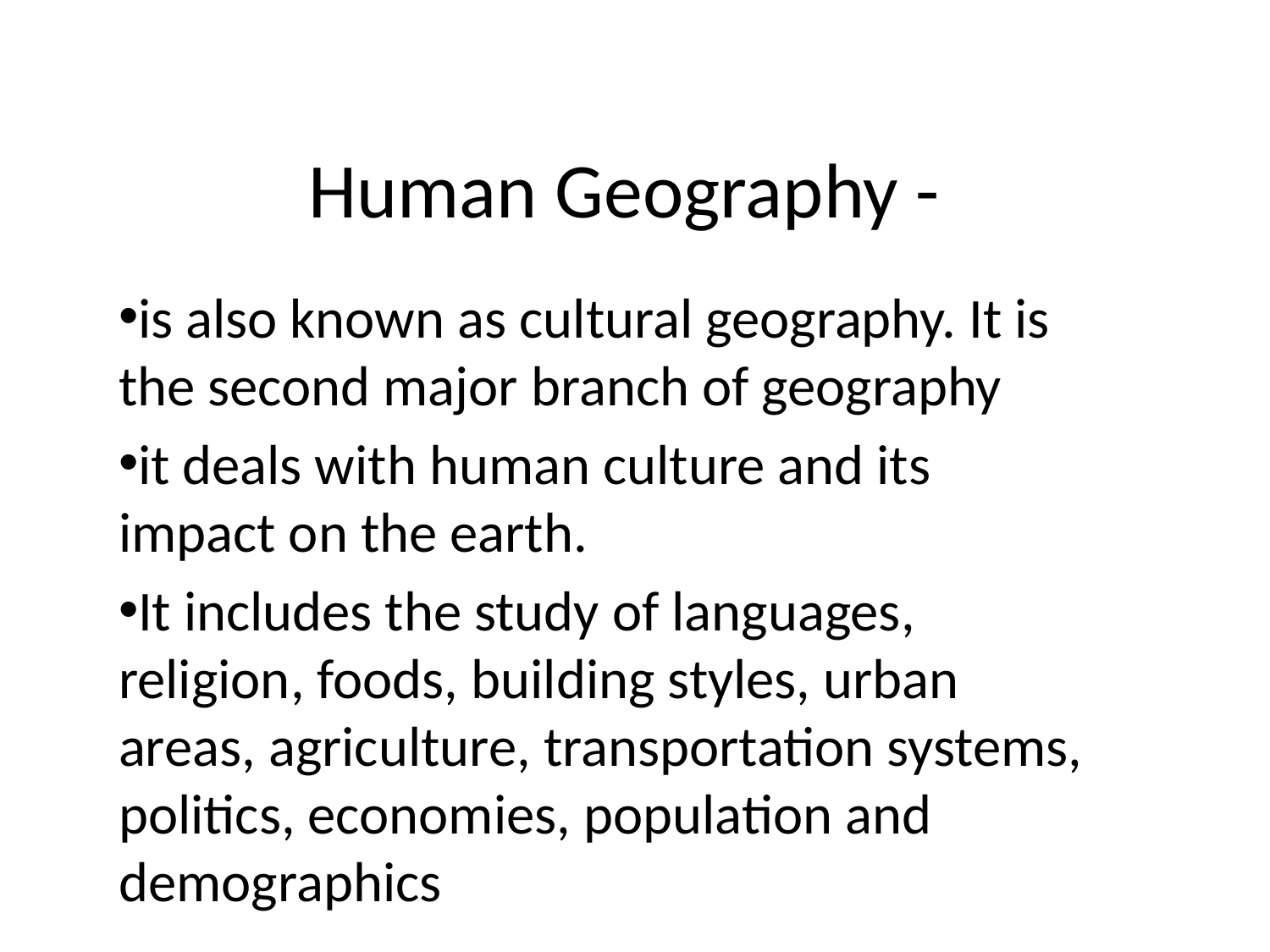

# Human Geography -
is also known as cultural geography. It is the second major branch of geography
it deals with human culture and its impact on the earth.
It includes the study of languages, religion, foods, building styles, urban areas, agriculture, transportation systems, politics, economies, population and demographics